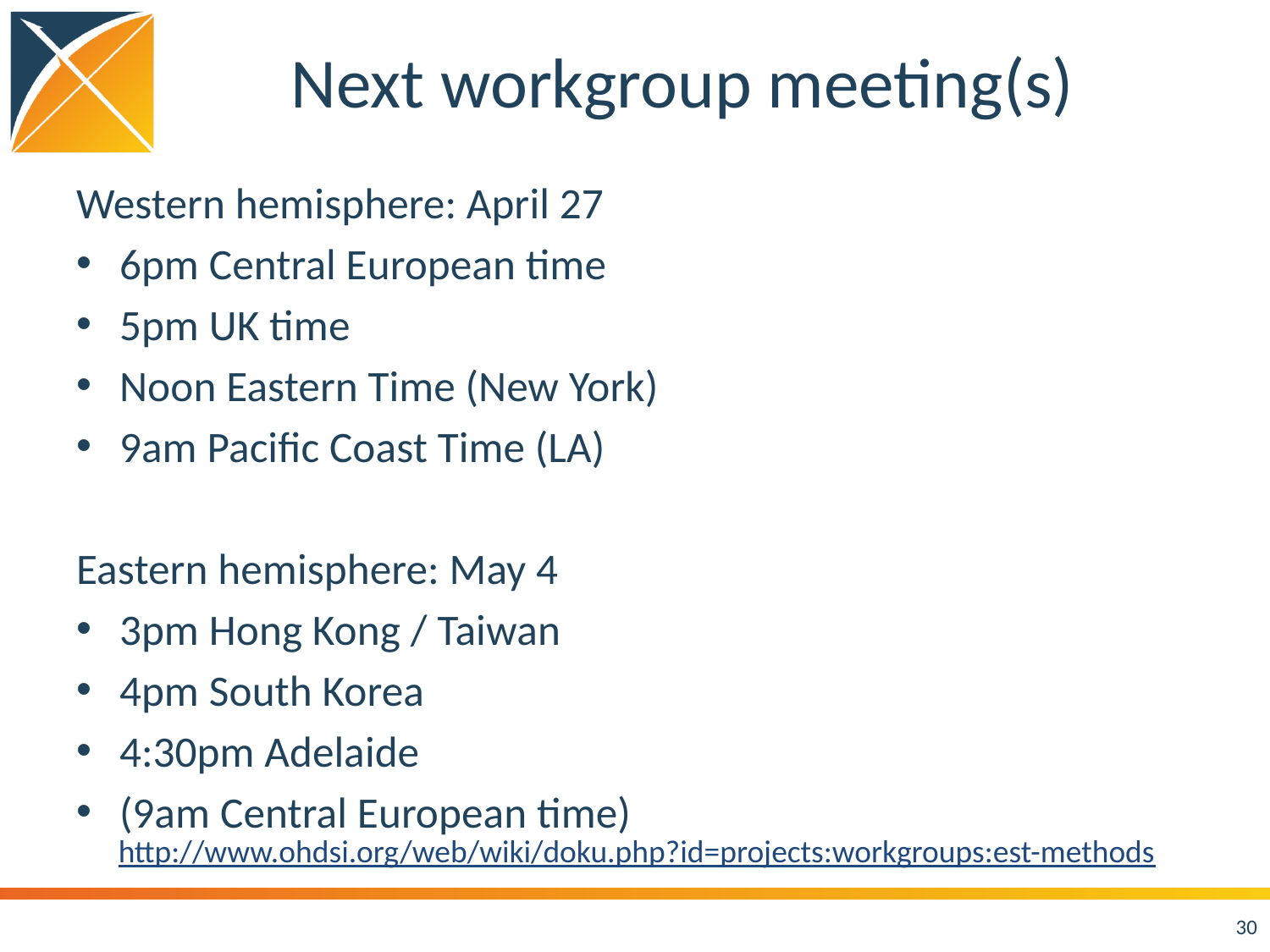

# Next workgroup meeting(s)
Western hemisphere: April 27
6pm Central European time
5pm UK time
Noon Eastern Time (New York)
9am Pacific Coast Time (LA)

Eastern hemisphere: May 4
3pm Hong Kong / Taiwan
4pm South Korea
4:30pm Adelaide
(9am Central European time)

http://www.ohdsi.org/web/wiki/doku.php?id=projects:workgroups:est-methods
30